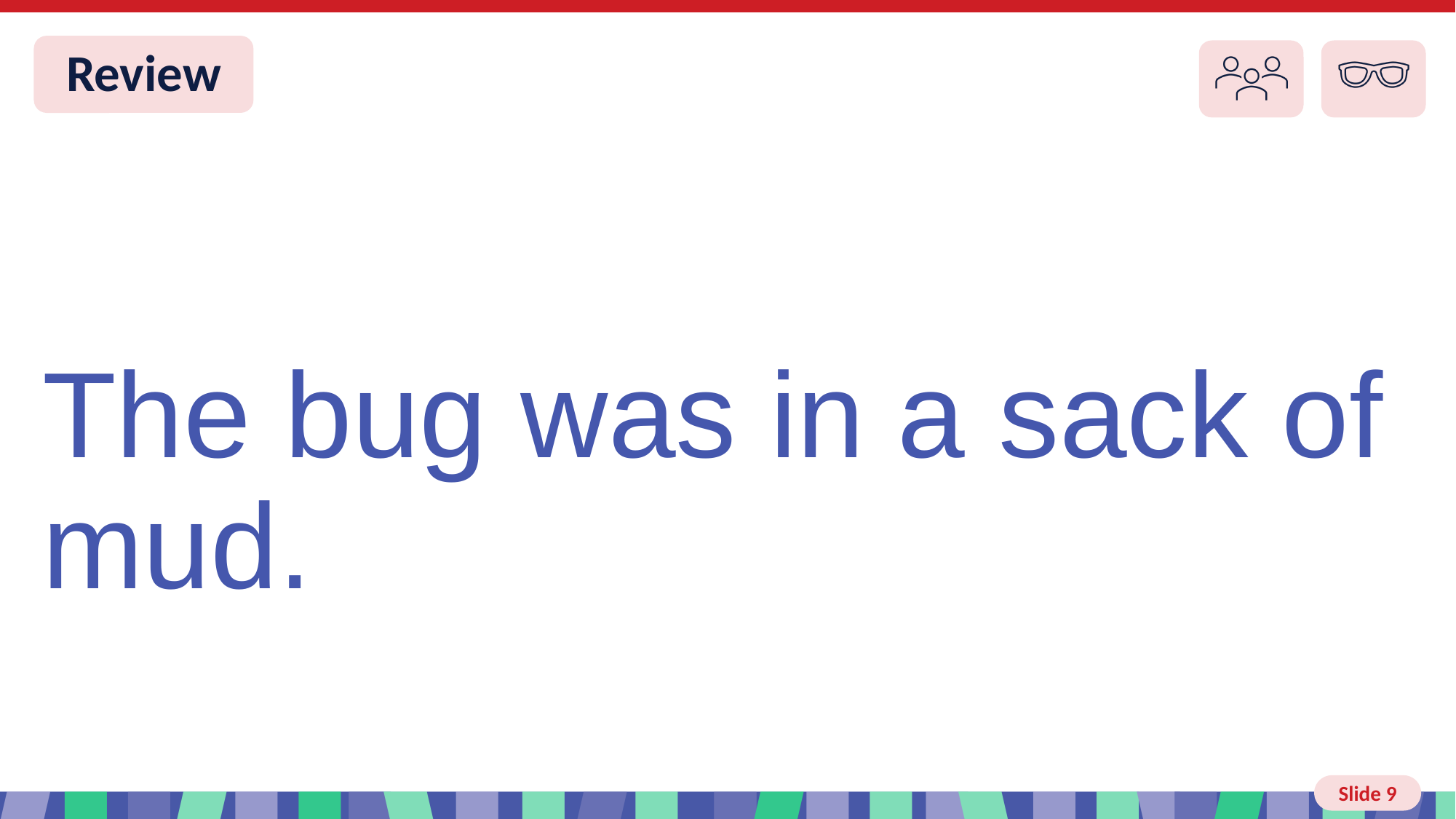

# Slide 9 Review
The bug was in a sack of mud.